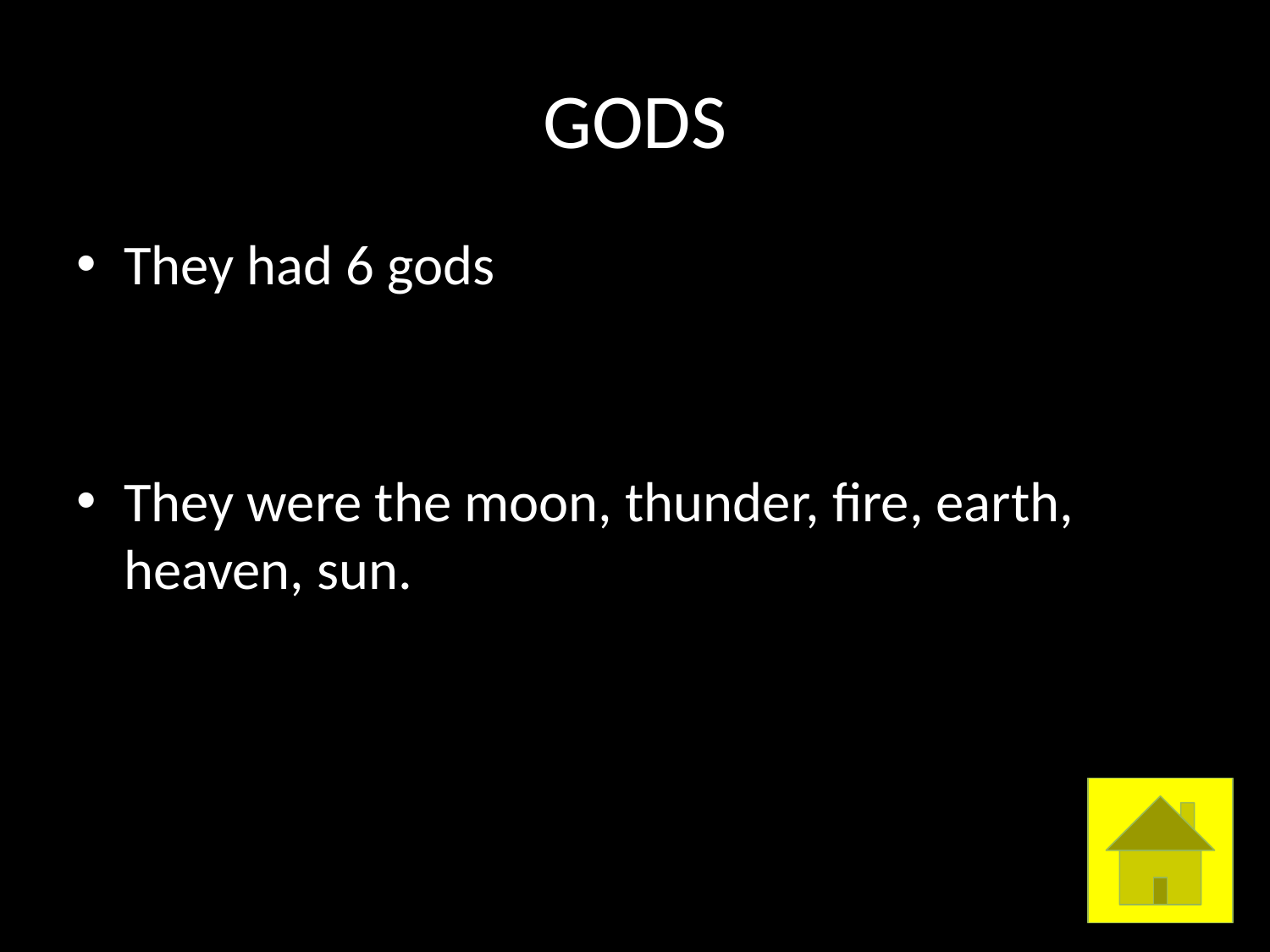

# GODS
They had 6 gods

They were the moon, thunder, fire, earth, heaven, sun.